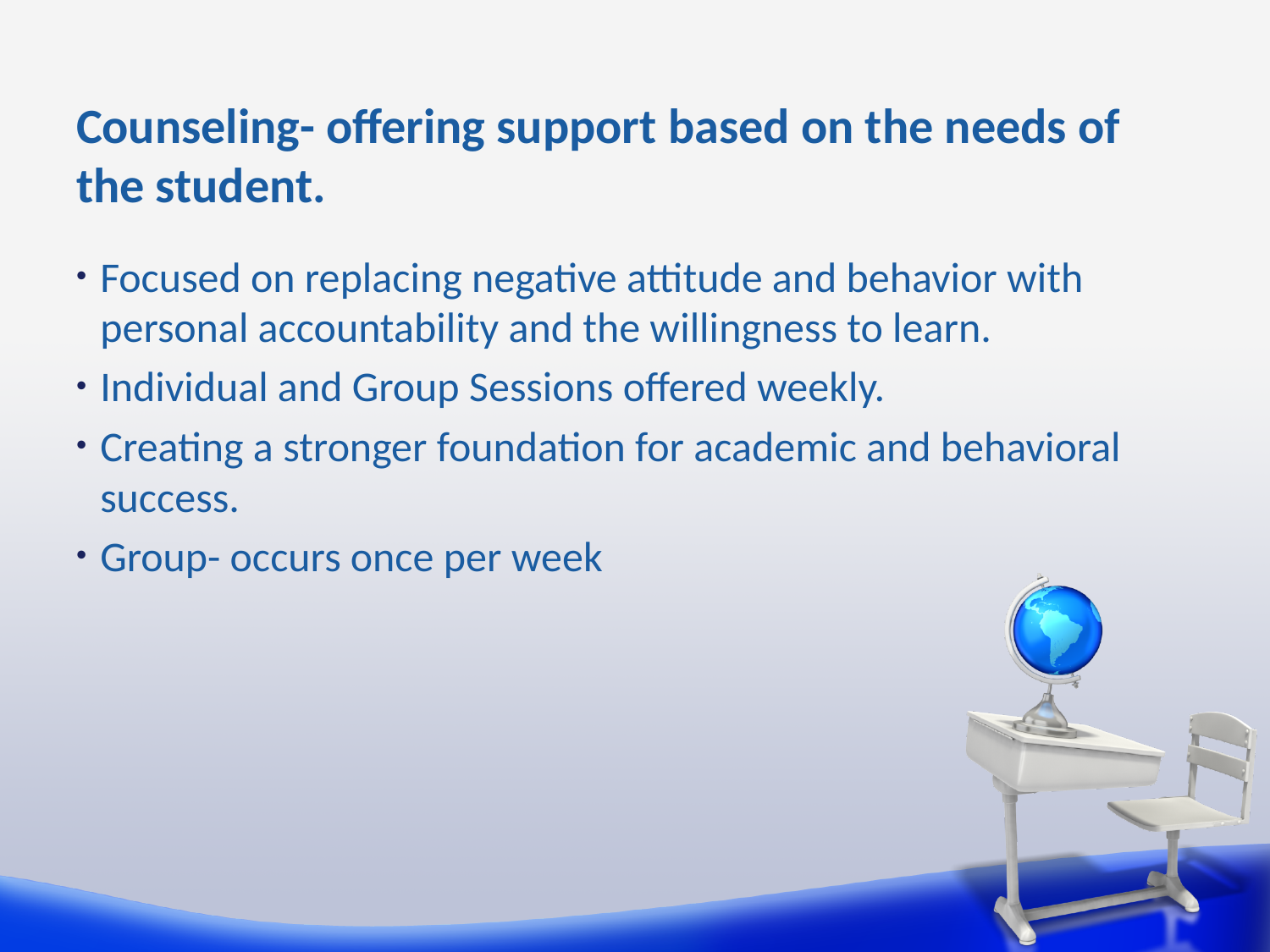

# Counseling- offering support based on the needs of the student.
Focused on replacing negative attitude and behavior with personal accountability and the willingness to learn.
Individual and Group Sessions offered weekly.
Creating a stronger foundation for academic and behavioral success.
Group- occurs once per week